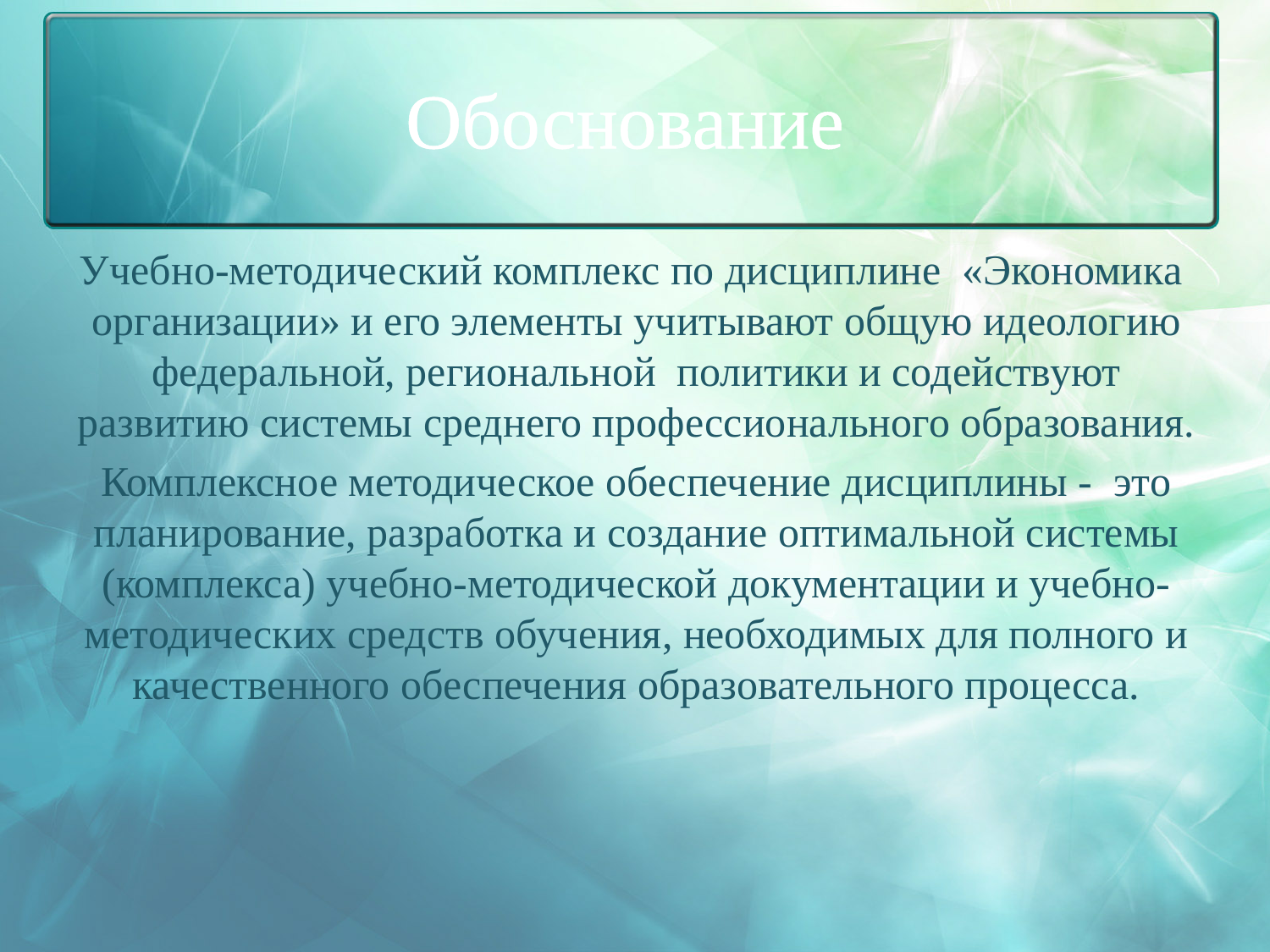

# Обоснование
Учебно-методический комплекс по дисциплине  «Экономика  организации» и его элементы учитывают общую идеологию федеральной, региональной  политики и содействуют развитию системы среднего профессионального образования.
Комплексное методическое обеспечение дисциплины -  это планирование, разработка и создание оптимальной системы (комплекса) учебно-методической документации и учебно- методических средств обучения, необходимых для полного и качественного обеспечения образовательного процесса.